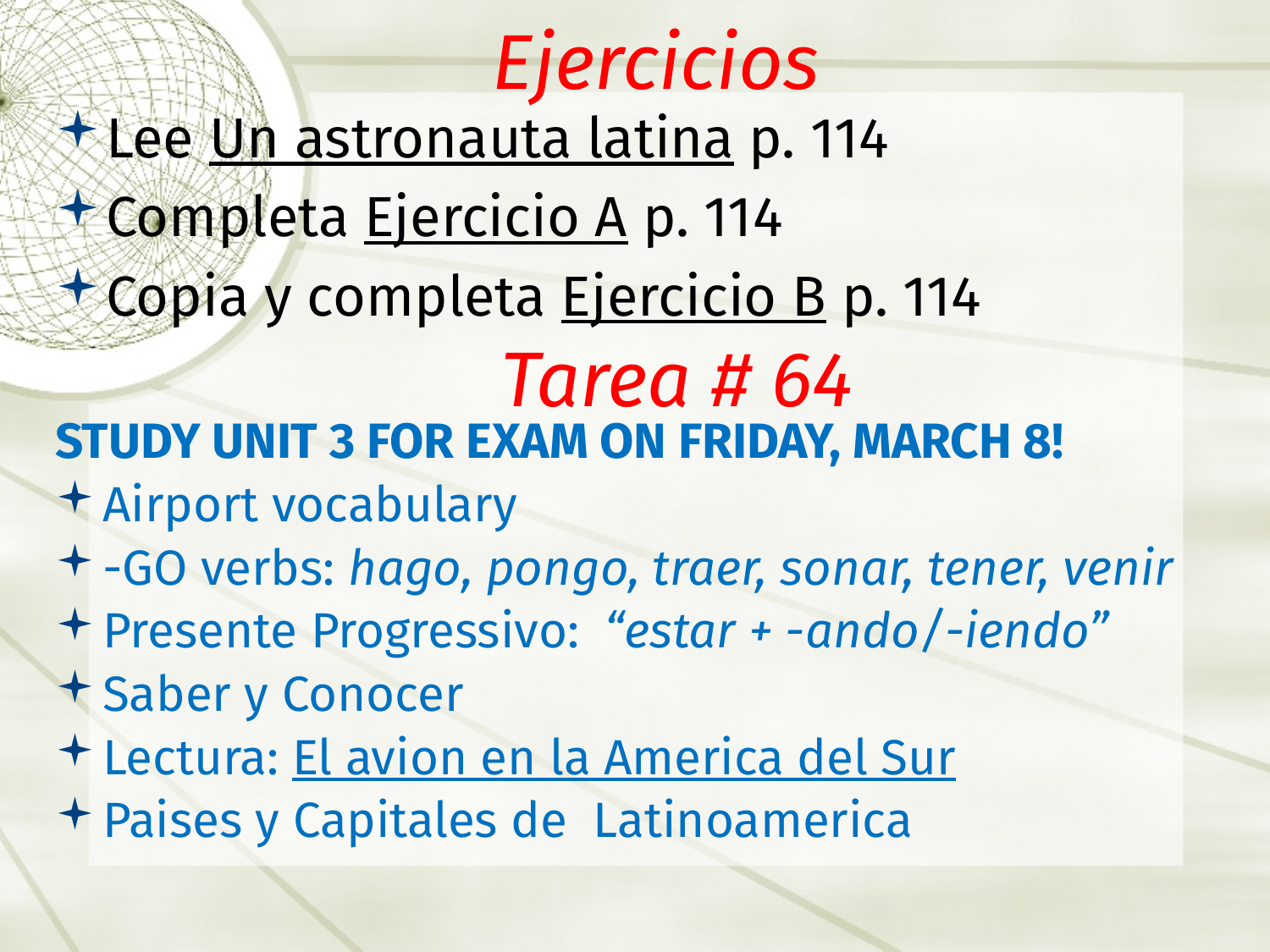

# Ejercicios
Lee Un astronauta latina p. 114
Completa Ejercicio A p. 114
Copia y completa Ejercicio B p. 114

STUDY UNIT 3 FOR EXAM ON FRIDAY, MARCH 8!
Airport vocabulary
-GO verbs: hago, pongo, traer, sonar, tener, venir
Presente Progressivo:  “estar + -ando/-iendo”
Saber y Conocer
Lectura: El avion en la America del Sur
Paises y Capitales de  Latinoamerica

Tarea # 64